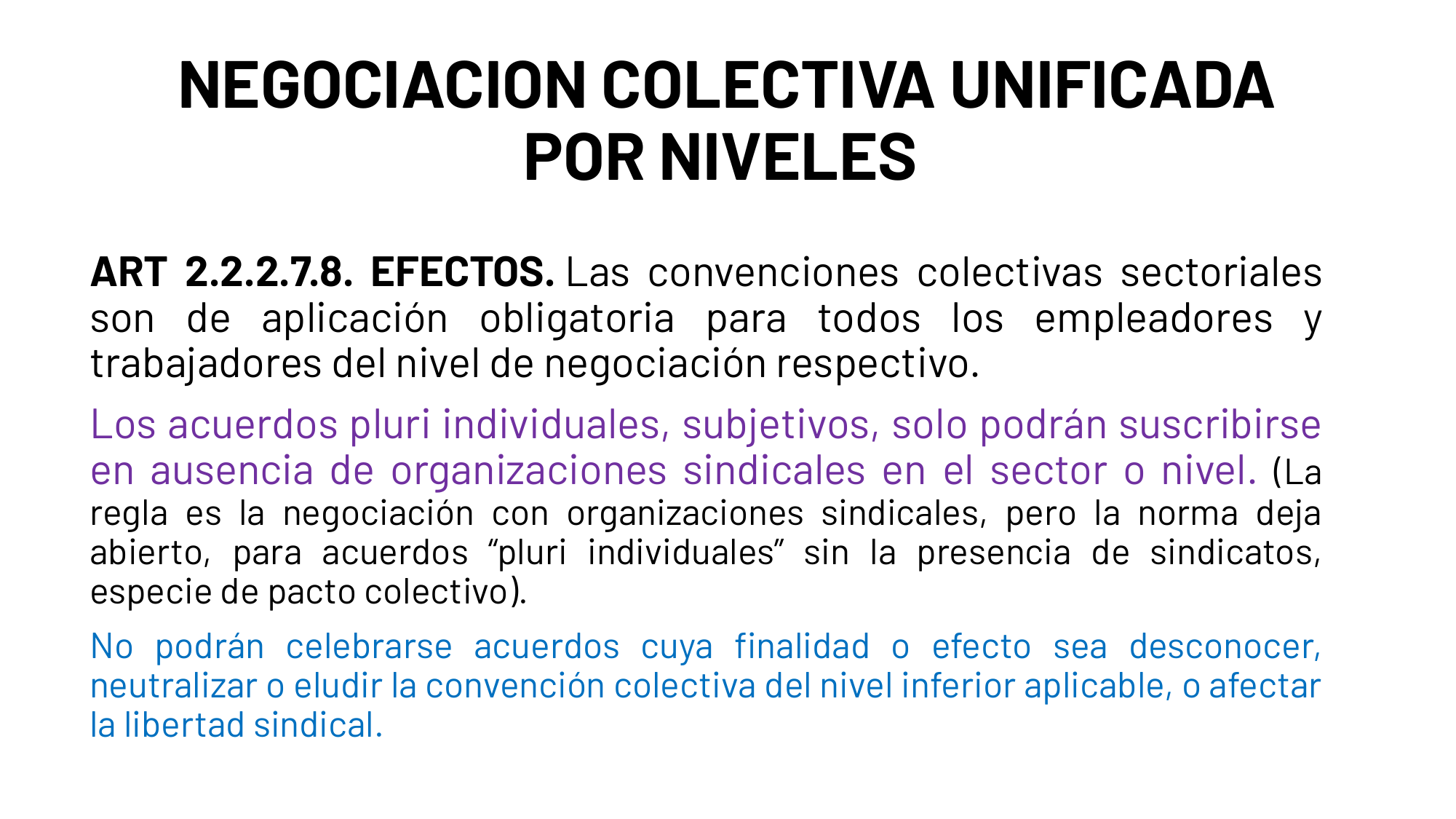

# NEGOCIACION COLECTIVA UNIFICADA POR NIVELES
ART 2.2.2.7.8. EFECTOS. Las convenciones colectivas sectoriales son de aplicación obligatoria para todos los empleadores y trabajadores del nivel de negociación respectivo.
Los acuerdos pluri individuales, subjetivos, solo podrán suscribirse en ausencia de organizaciones sindicales en el sector o nivel. (La regla es la negociación con organizaciones sindicales, pero la norma deja abierto, para acuerdos “pluri individuales” sin la presencia de sindicatos, especie de pacto colectivo).
No podrán celebrarse acuerdos cuya finalidad o efecto sea desconocer, neutralizar o eludir la convención colectiva del nivel inferior aplicable, o afectar la libertad sindical.